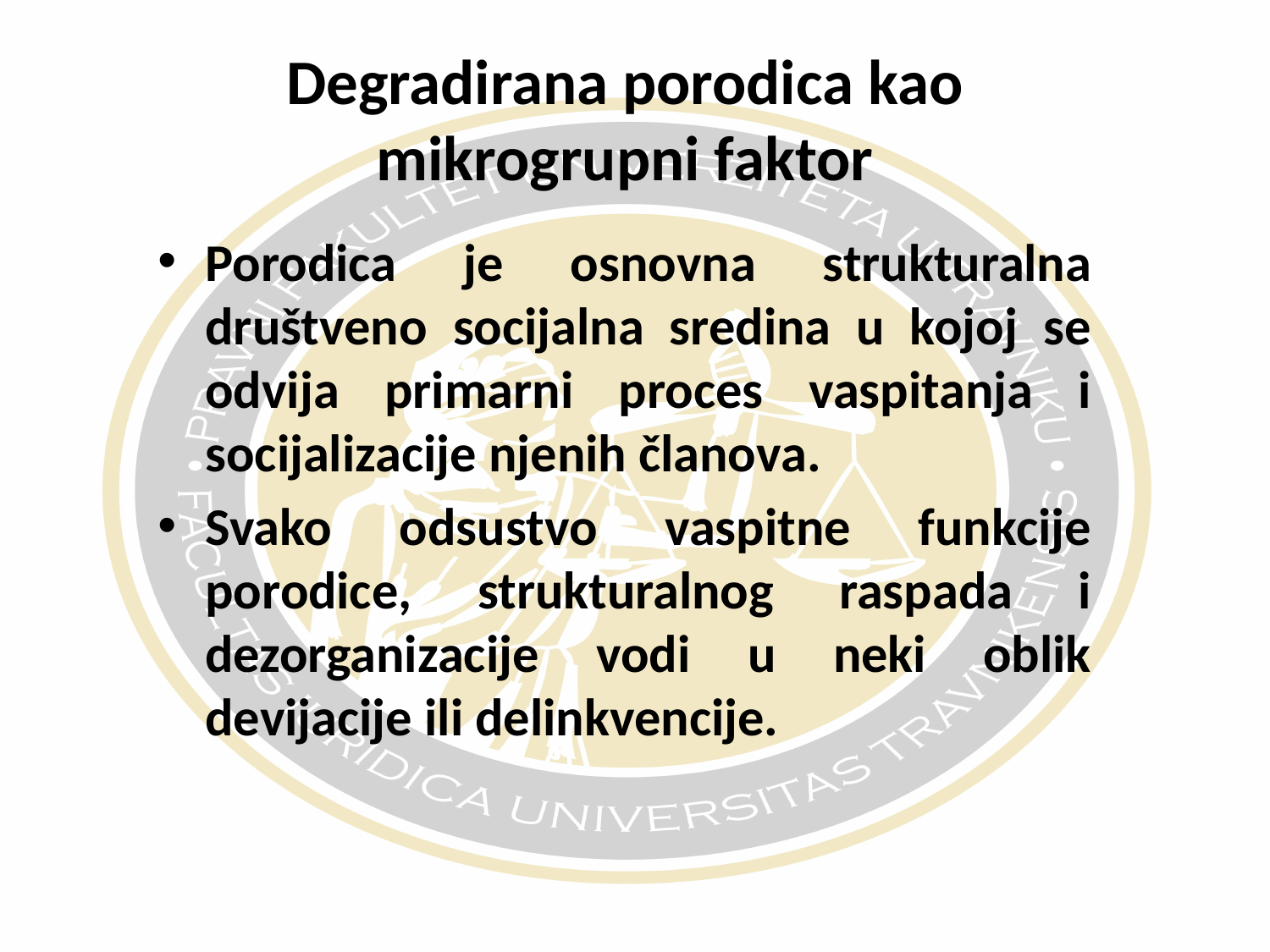

# Degradirana porodica kao mikrogrupni faktor
Porodica je osnovna strukturalna društveno socijalna sredina u kojoj se odvija primarni proces vaspitanja i socijalizacije njenih članova.
Svako odsustvo vaspitne funkcije porodice, strukturalnog raspada i dezorganizacije vodi u neki oblik devijacije ili delinkvencije.